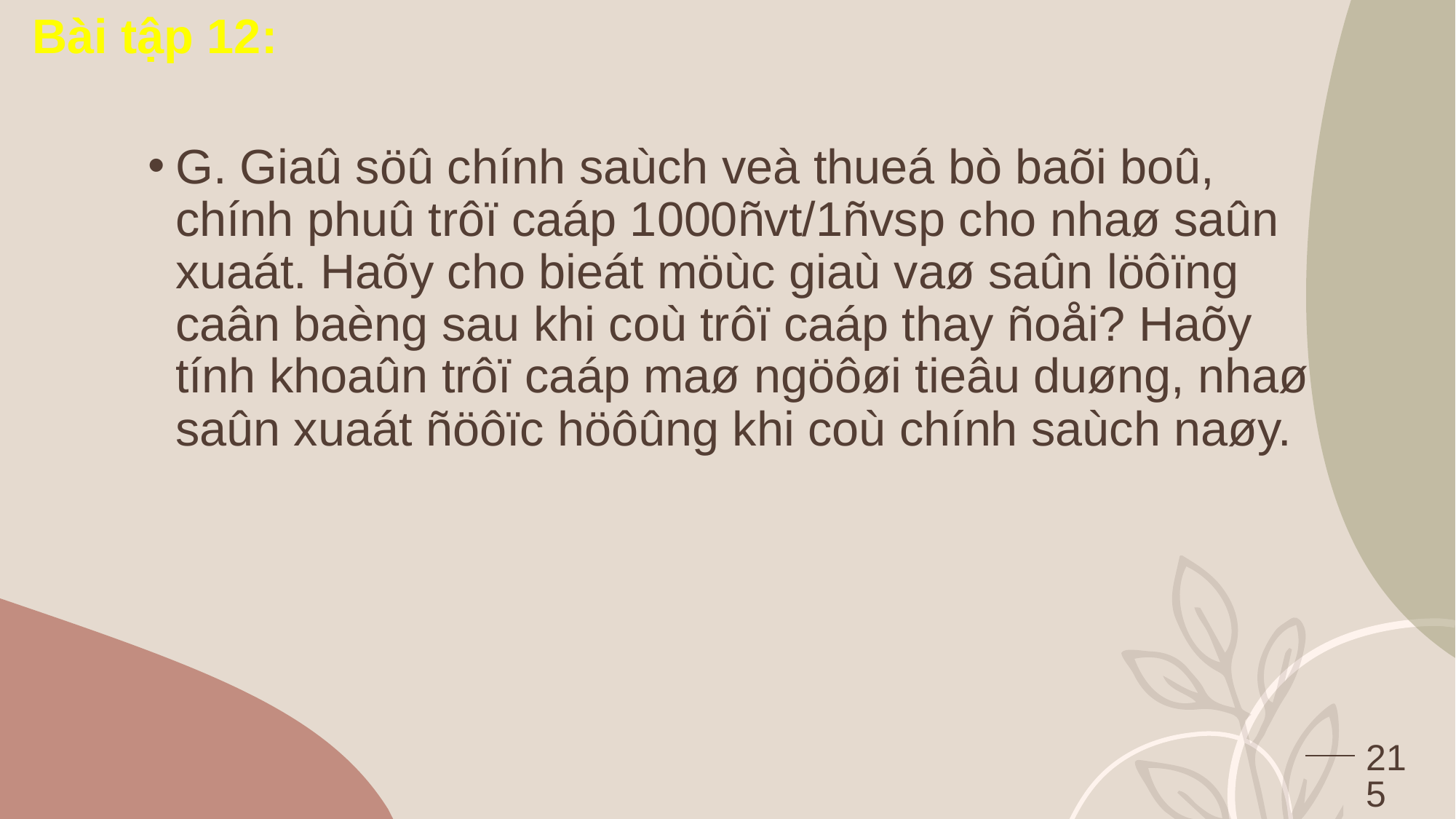

Bài tập 12:
G. Giaû söû chính saùch veà thueá bò baõi boû, chính phuû trôï caáp 1000ñvt/1ñvsp cho nhaø saûn xuaát. Haõy cho bieát möùc giaù vaø saûn löôïng caân baèng sau khi coù trôï caáp thay ñoåi? Haõy tính khoaûn trôï caáp maø ngöôøi tieâu duøng, nhaø saûn xuaát ñöôïc höôûng khi coù chính saùch naøy.

215